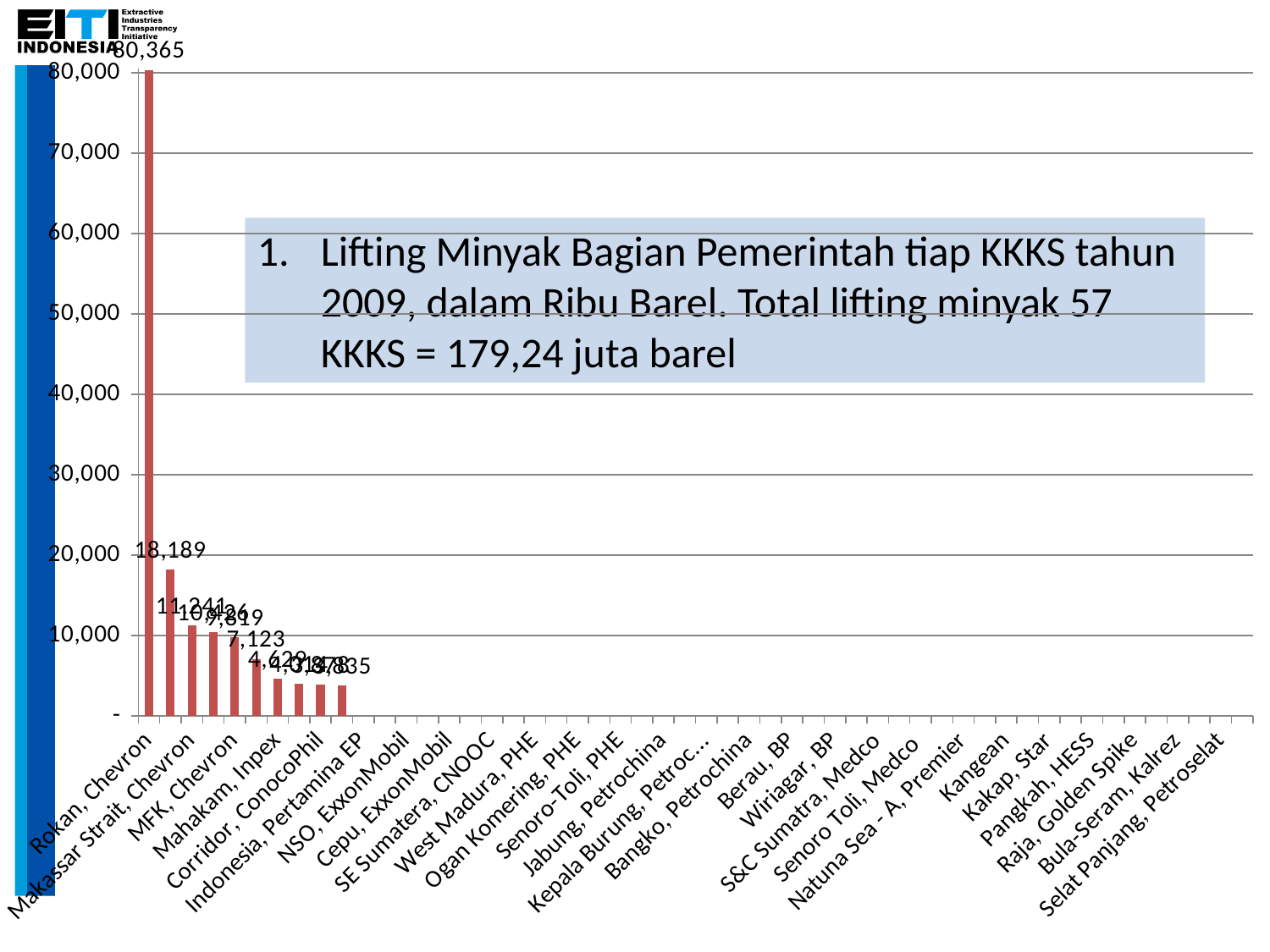

[unsupported chart]

Lifting Minyak Bagian Pemerintah tiap KKKS tahun 2009, dalam Ribu Barel. Total lifting minyak 57 KKKS = 179,24 juta barel